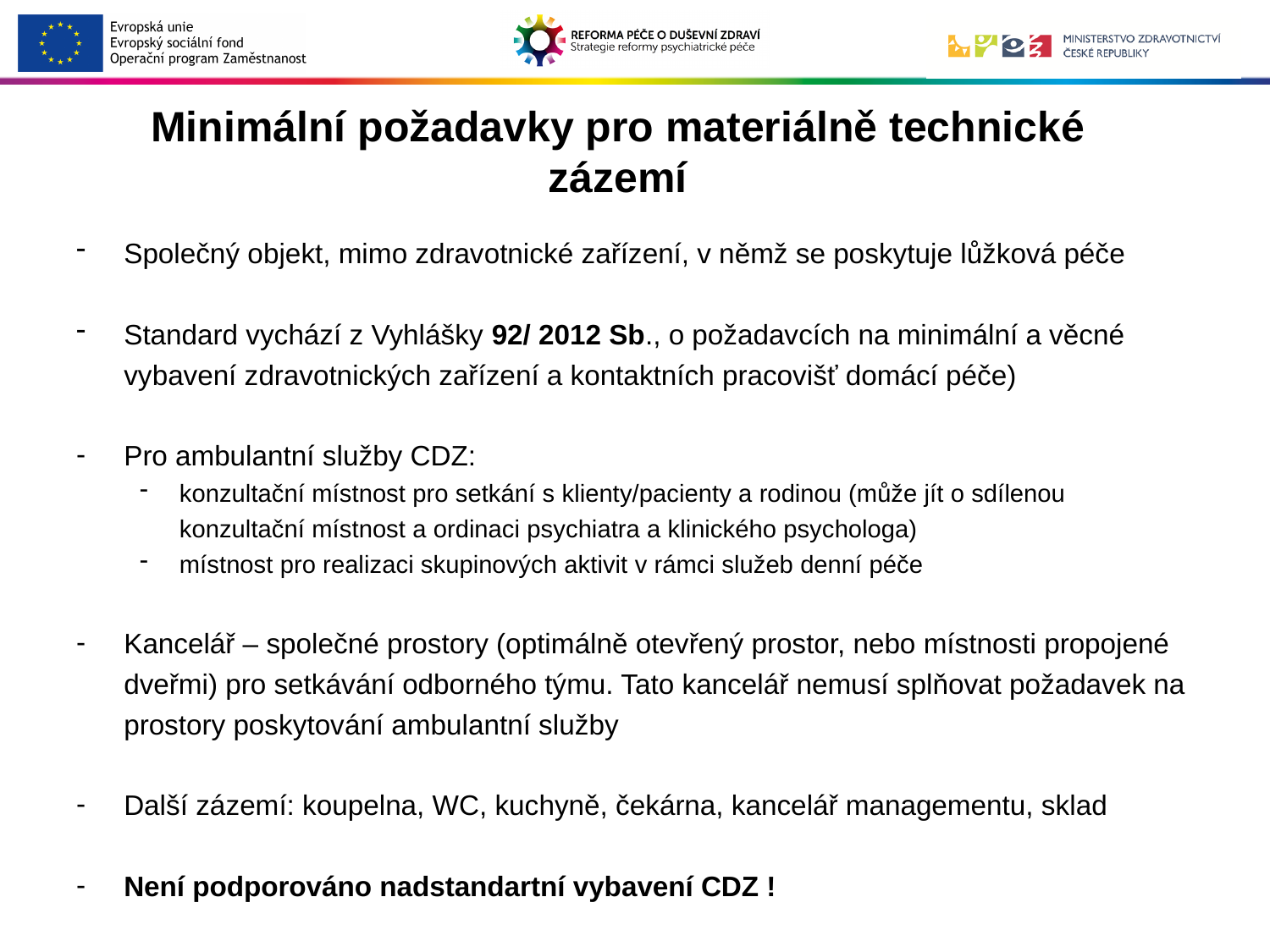

# Minimální požadavky pro materiálně technické zázemí
Společný objekt, mimo zdravotnické zařízení, v němž se poskytuje lůžková péče

Standard vychází z Vyhlášky 92/ 2012 Sb., o požadavcích na minimální a věcné vybavení zdravotnických zařízení a kontaktních pracovišť domácí péče)

Pro ambulantní služby CDZ:
konzultační místnost pro setkání s klienty/pacienty a rodinou (může jít o sdílenou konzultační místnost a ordinaci psychiatra a klinického psychologa)
místnost pro realizaci skupinových aktivit v rámci služeb denní péče

Kancelář – společné prostory (optimálně otevřený prostor, nebo místnosti propojené dveřmi) pro setkávání odborného týmu. Tato kancelář nemusí splňovat požadavek na prostory poskytování ambulantní služby

Další zázemí: koupelna, WC, kuchyně, čekárna, kancelář managementu, sklad

Není podporováno nadstandartní vybavení CDZ !